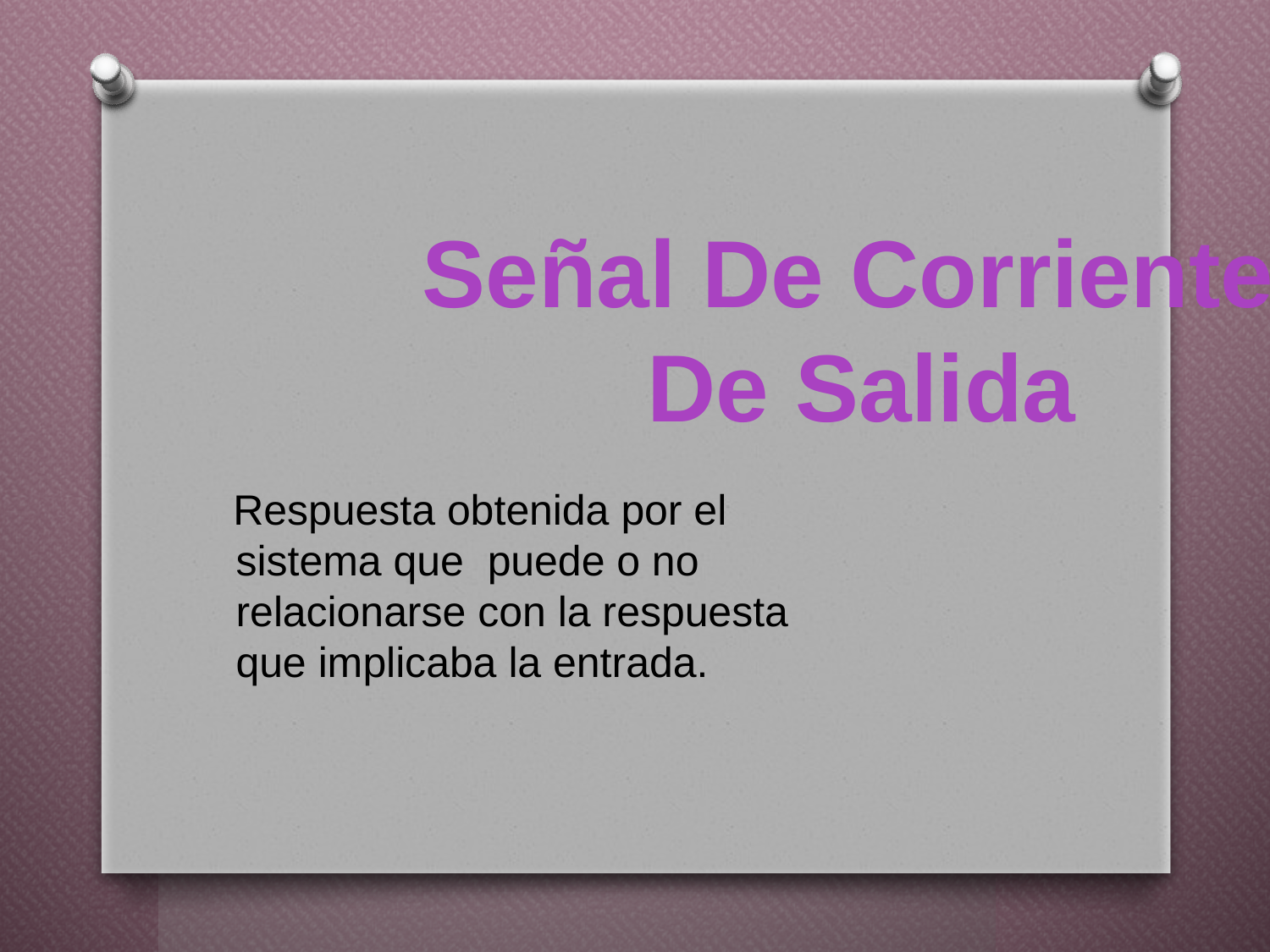

Señal De Corriente
 De Salida
   Respuesta obtenida por el sistema que  puede o no relacionarse con la respuesta que implicaba la entrada.